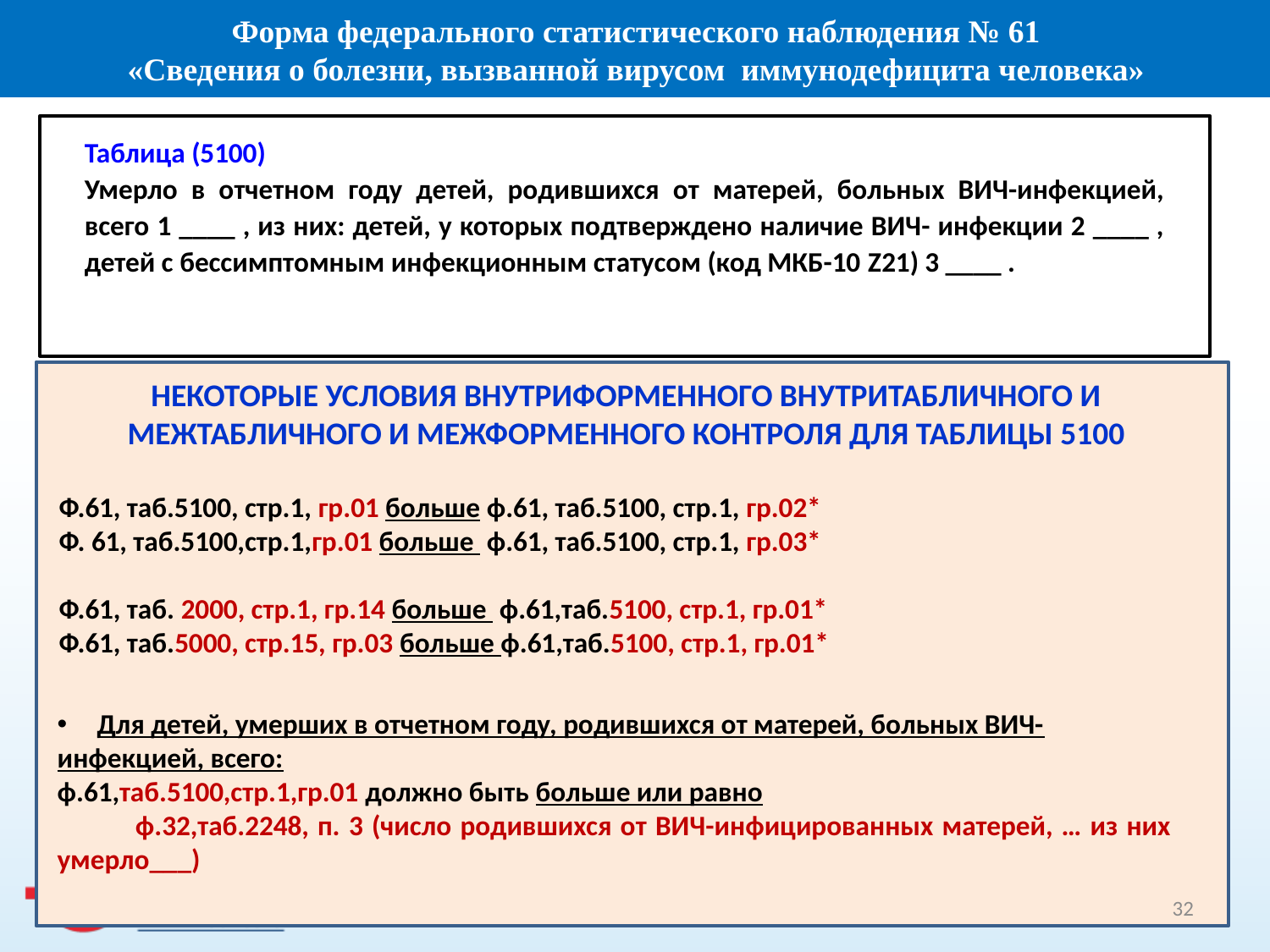

Форма федерального статистического наблюдения № 61
 «Сведения о болезни, вызванной вирусом  иммунодефицита человека»

| Таблица (5100) Умерло в отчетном году детей, родившихся от матерей, больных ВИЧ-инфекцией, всего 1 \_\_\_\_ , из них: детей, у которых подтверждено наличие ВИЧ- инфекции 2 \_\_\_\_ , детей с бессимптомным инфекционным статусом (код МКБ-10 Z21) 3 \_\_\_\_ . |
| --- |

НЕКОТОРЫЕ УСЛОВИЯ ВНУТРИФОРМЕННОГО ВНУТРИТАБЛИЧНОГО И МЕЖТАБЛИЧНОГО И МЕЖФОРМЕННОГО КОНТРОЛЯ ДЛЯ ТАБЛИЦЫ 5100

Ф.61, таб.5100, стр.1, гр.01 больше ф.61, таб.5100, стр.1, гр.02*
Ф. 61, таб.5100,стр.1,гр.01 больше  ф.61, таб.5100, стр.1, гр.03*

Ф.61, таб. 2000, стр.1, гр.14 больше  ф.61,таб.5100, стр.1, гр.01*
Ф.61, таб.5000, стр.15, гр.03 больше ф.61,таб.5100, стр.1, гр.01*

Для детей, умерших в отчетном году, родившихся от матерей, больных ВИЧ-
инфекцией, всего:
ф.61,таб.5100,стр.1,гр.01 должно быть больше или равно
         ф.32,таб.2248, п. 3 (число родившихся от ВИЧ-инфицированных матерей, … из них умерло___)
32